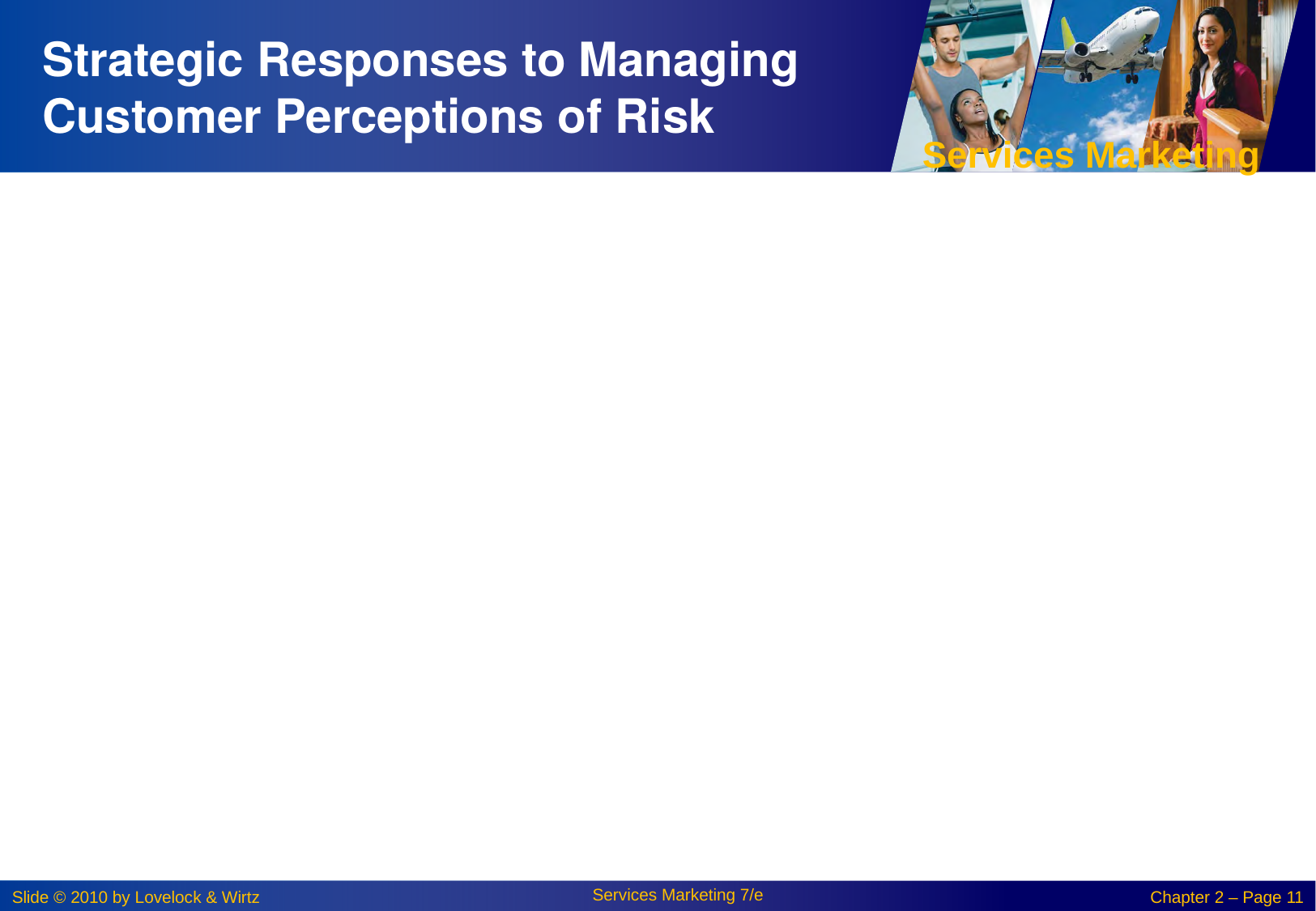

# Strategic Responses to Managing Customer Perceptions of Risk